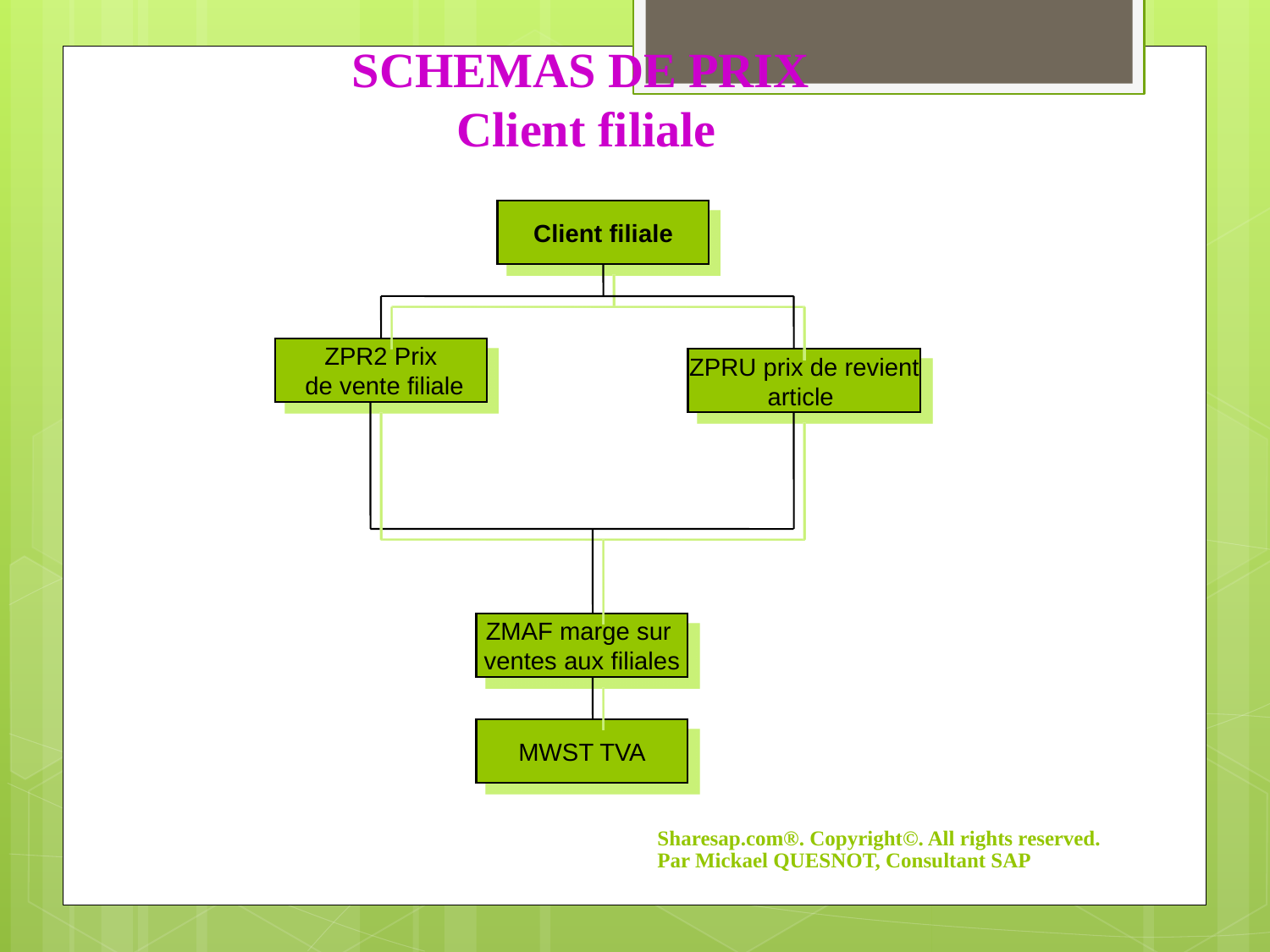

SCHEMAS DE PRIX
Client filiale
Client filiale

ZPR2 Prix
 de vente filiale
ZPRU prix de revient
article

ZMAF marge sur
ventes aux filiales

MWST TVA
Sharesap.com®. Copyright©. All rights reserved. Par Mickael QUESNOT, Consultant SAP